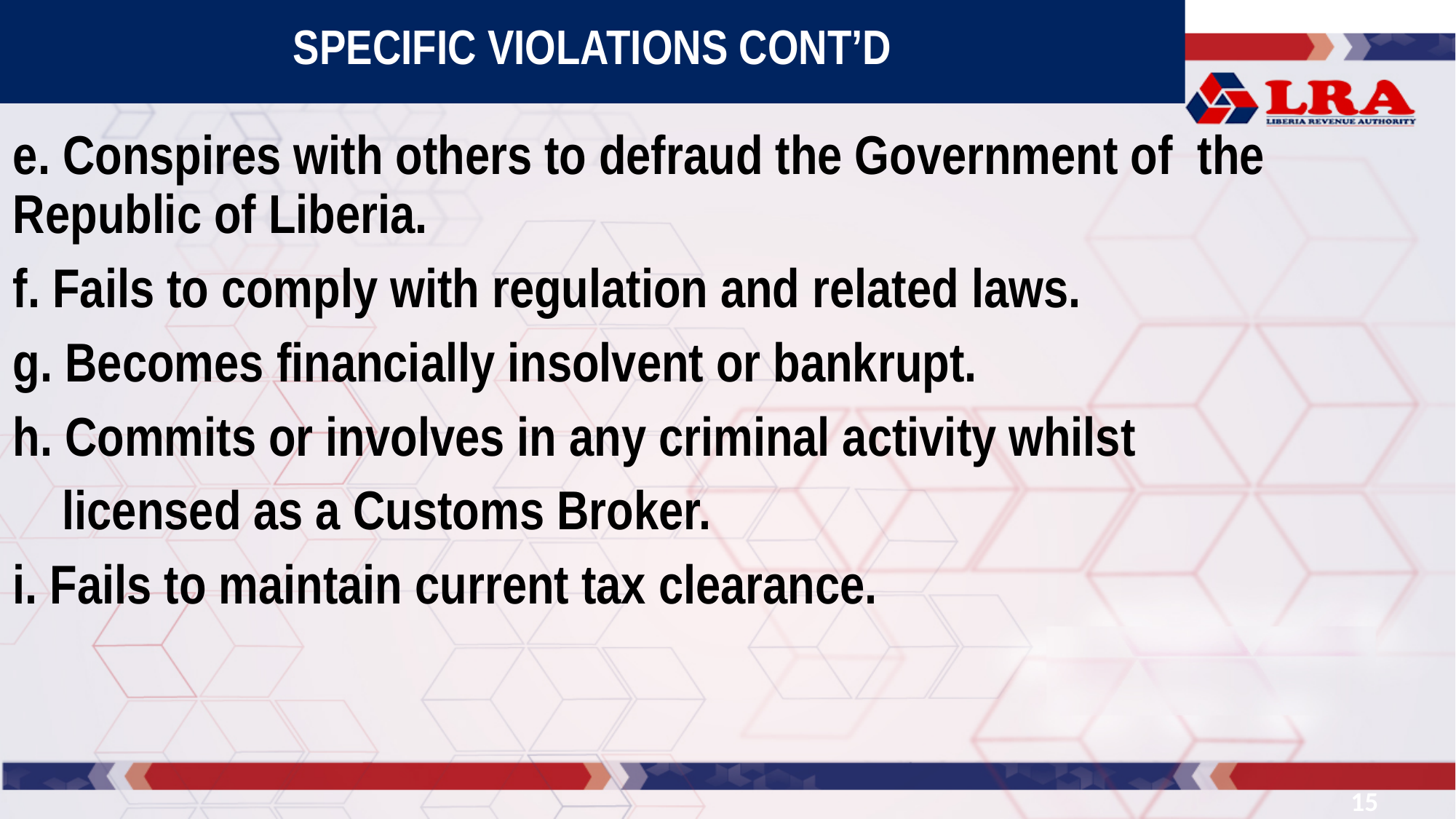

“
SPECIFIC VIOLATIONS CONT’D
e. Conspires with others to defraud the Government of  the Republic of Liberia.
f. Fails to comply with regulation and related laws.
g. Becomes financially insolvent or bankrupt.
h. Commits or involves in any criminal activity whilst
    licensed as a Customs Broker.
i. Fails to maintain current tax clearance.

15